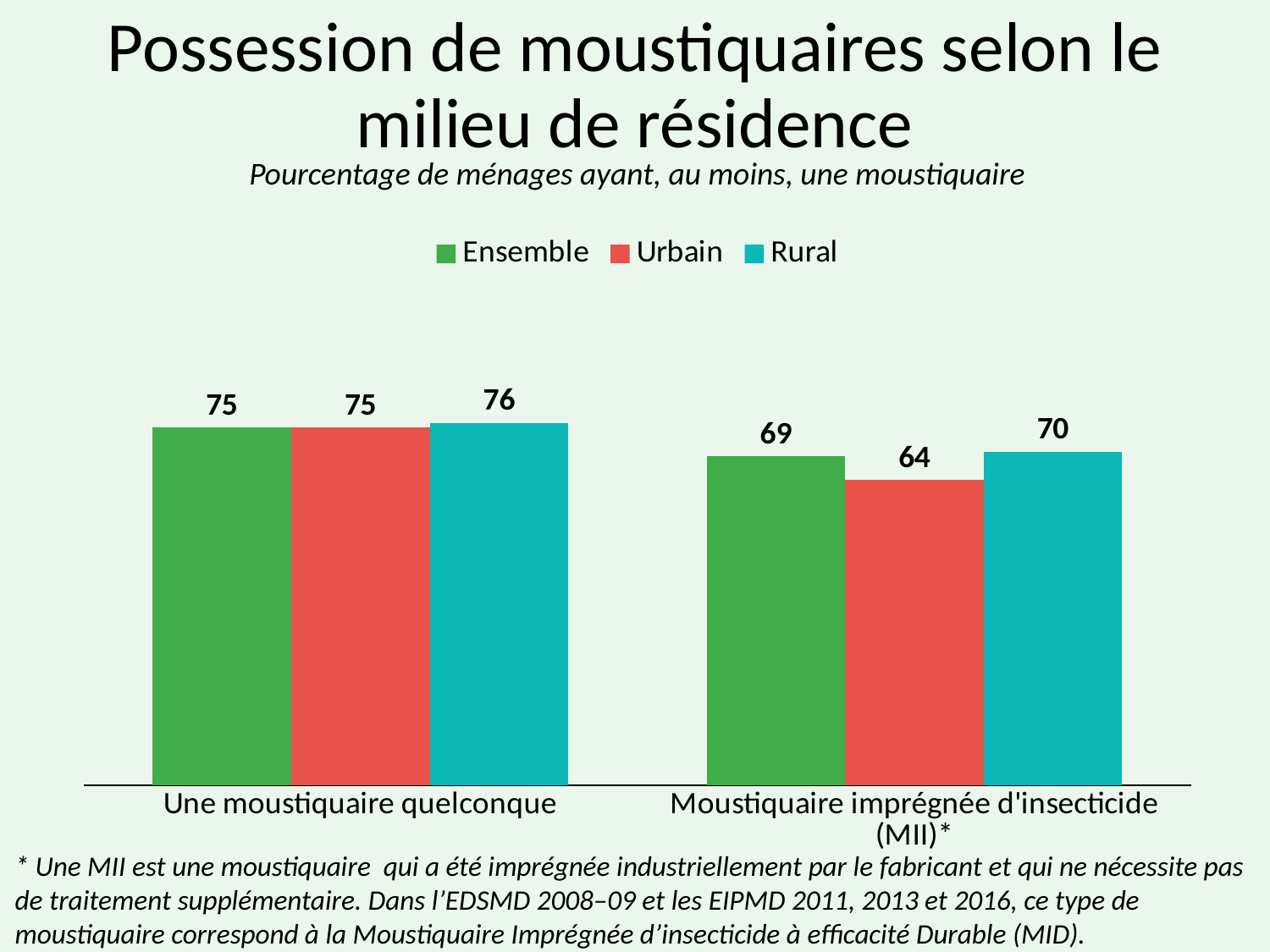

# Possession de moustiquaires selon le milieu de résidence
Pourcentage de ménages ayant, au moins, une moustiquaire

### Chart

| Category | Ensemble | Urbain | Rural |
|---|---|---|---|
| Une moustiquaire quelconque | 75.0 | 75.0 | 76.0 |
| Moustiquaire imprégnée d'insecticide (MII)* | 69.0 | 64.0 | 70.0 |
* Une MII est une moustiquaire  qui a été imprégnée industriellement par le fabricant et qui ne nécessite pas de traitement supplémentaire. Dans l’EDSMD 2008–09 et les EIPMD 2011, 2013 et 2016, ce type de moustiquaire correspond à la Moustiquaire Imprégnée d’insecticide à efficacité Durable (MID).